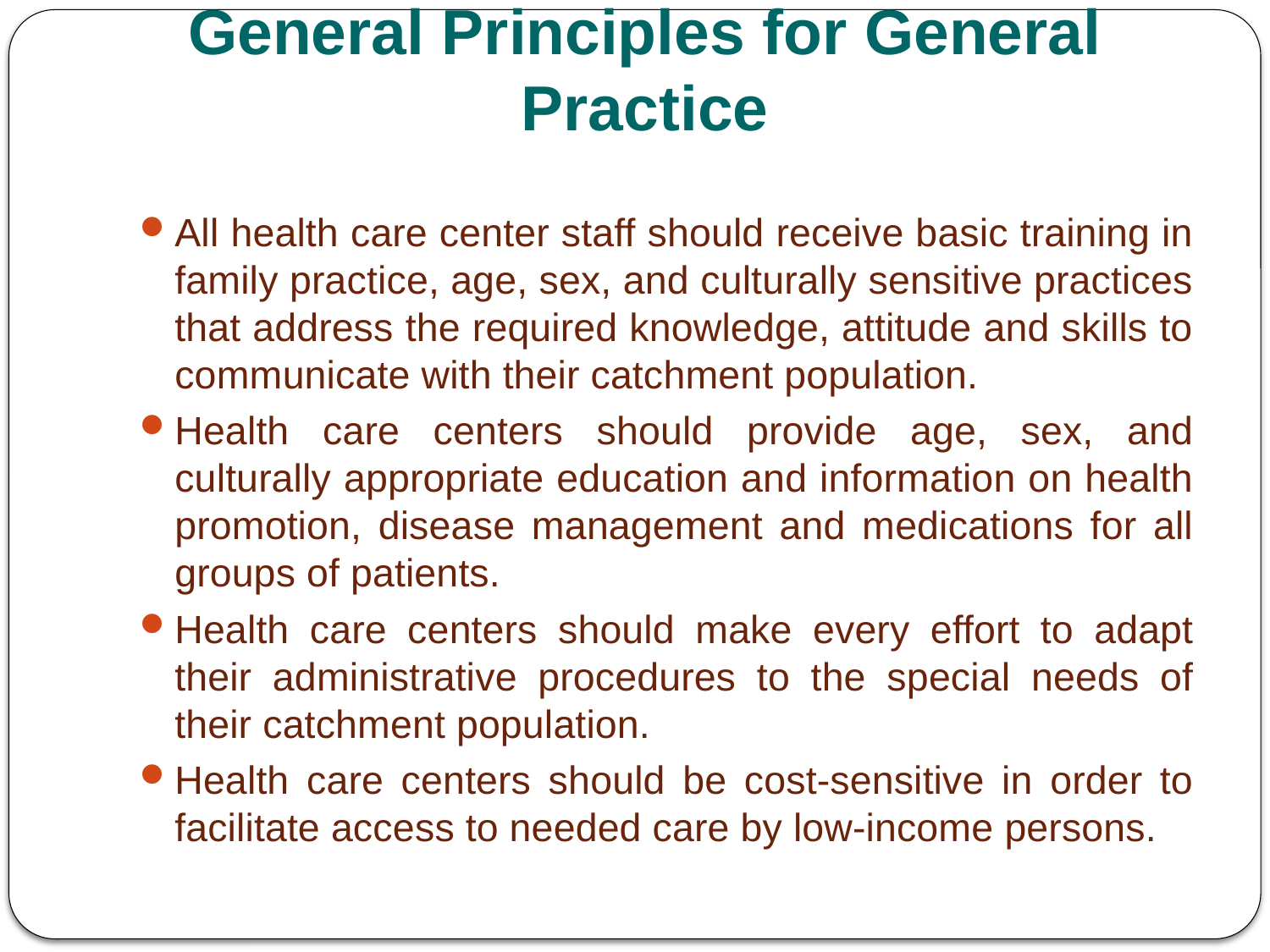

# General Principles for General Practice
All health care center staff should receive basic training in family practice, age, sex, and culturally sensitive practices that address the required knowledge, attitude and skills to communicate with their catchment population.
Health care centers should provide age, sex, and culturally appropriate education and information on health promotion, disease management and medications for all groups of patients.
Health care centers should make every effort to adapt their administrative procedures to the special needs of their catchment population.
Health care centers should be cost-sensitive in order to facilitate access to needed care by low-income persons.